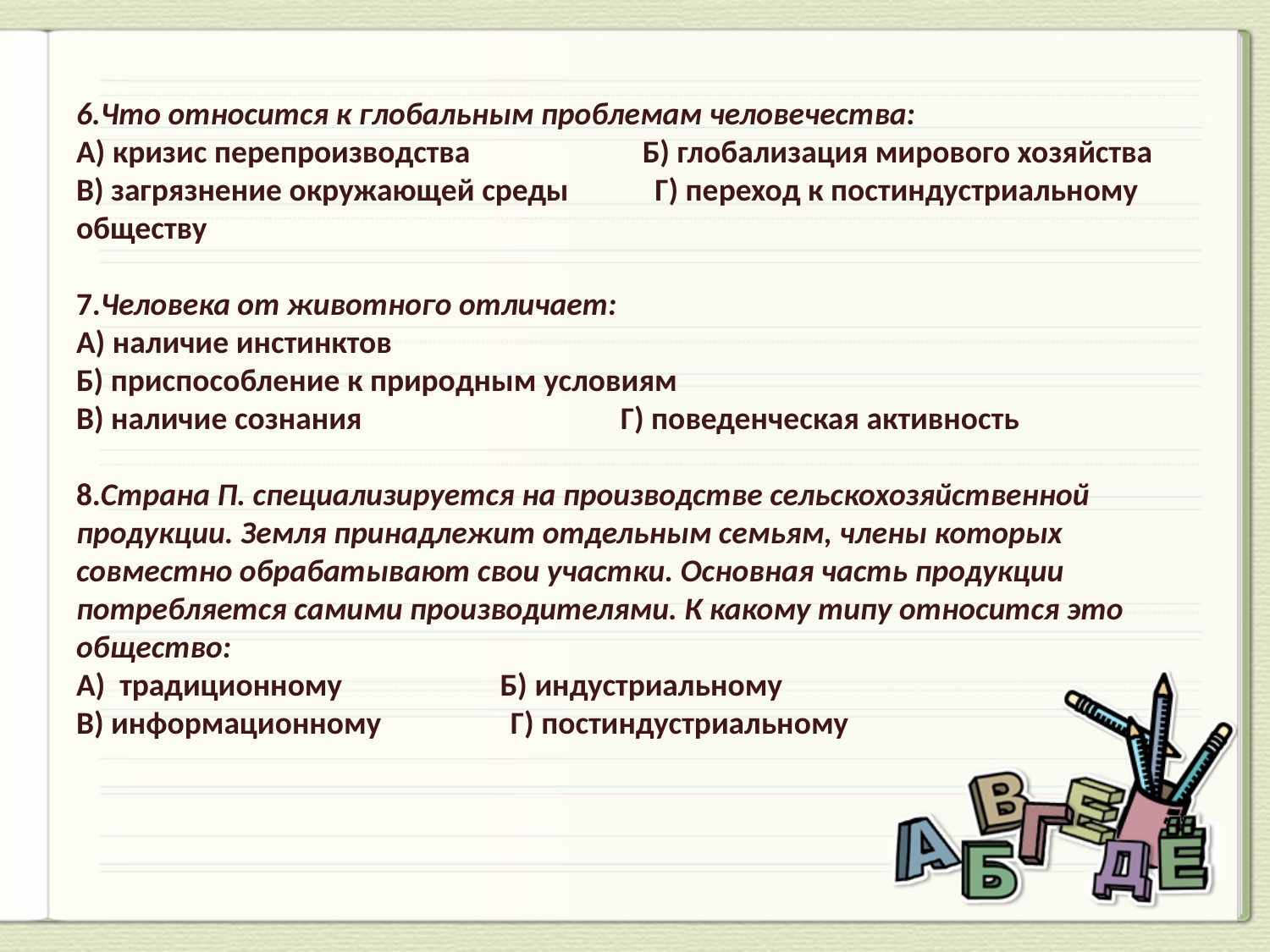

# 6.Что относится к глобальным проблемам человечества: А) кризис перепроизводства                        Б) глобализация мирового хозяйства В) загрязнение окружающей среды            Г) переход к постиндустриальному обществу   7.Человека от животного отличает: А) наличие инстинктов Б) приспособление к природным условиям В) наличие сознания                                    Г) поведенческая активность   8.Страна П. специализируется на производстве сельскохозяйственной продукции. Земля принадлежит отдельным семьям, члены которых совместно обрабатывают свои участки. Основная часть продукции потребляется самими производителями. К какому типу относится это общество: А)  традиционному                      Б) индустриальному В) информационному                  Г) постиндустриальному